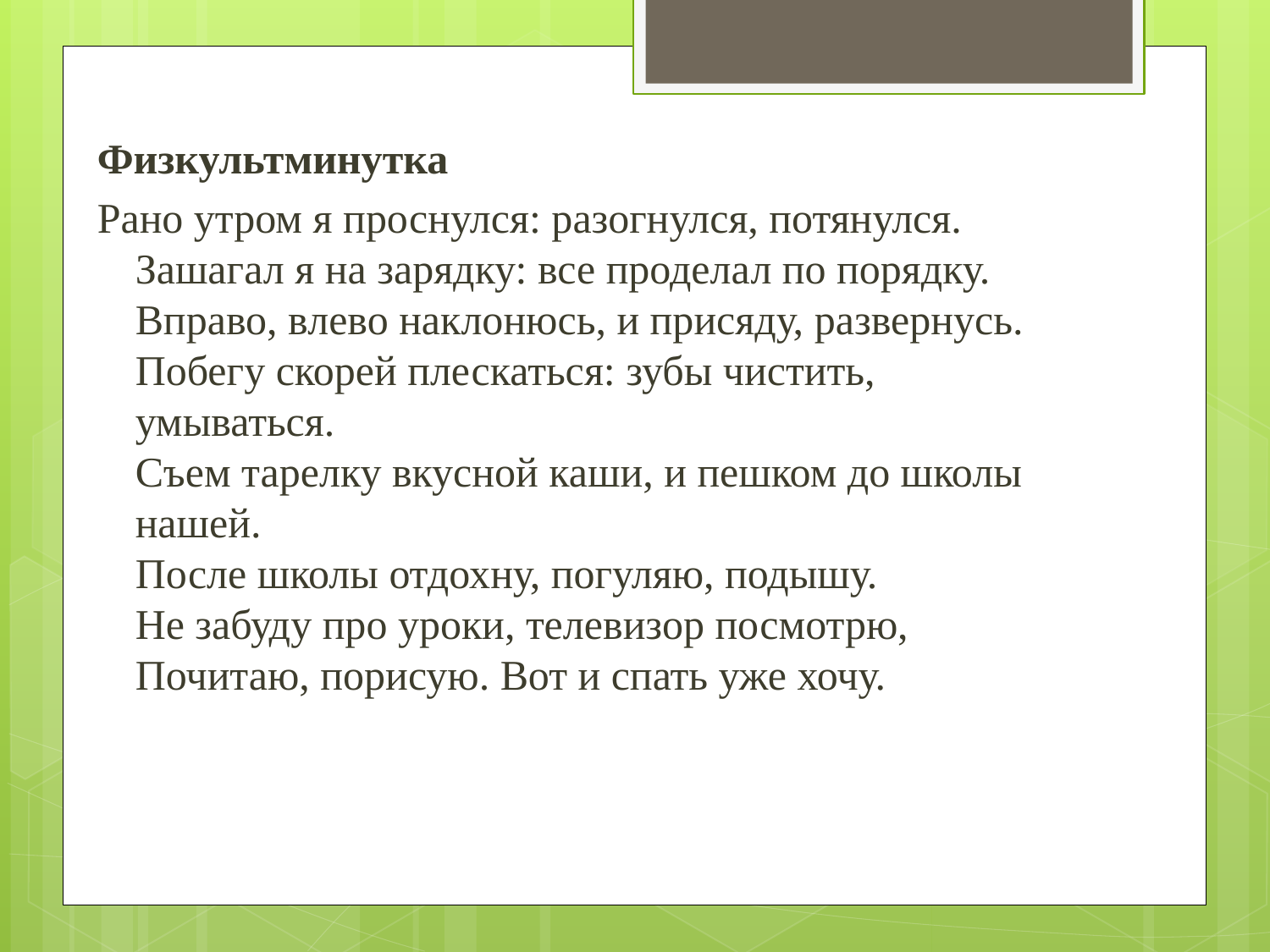

Физкультминутка
Рано утром я проснулся: разогнулся, потянулся.
Зашагал я на зарядку: все проделал по порядку.
Вправо, влево наклонюсь, и присяду, развернусь.
Побегу скорей плескаться: зубы чистить, умываться.
Съем тарелку вкусной каши, и пешком до школы нашей.
После школы отдохну, погуляю, подышу.
Не забуду про уроки, телевизор посмотрю,
Почитаю, порисую. Вот и спать уже хочу.

#